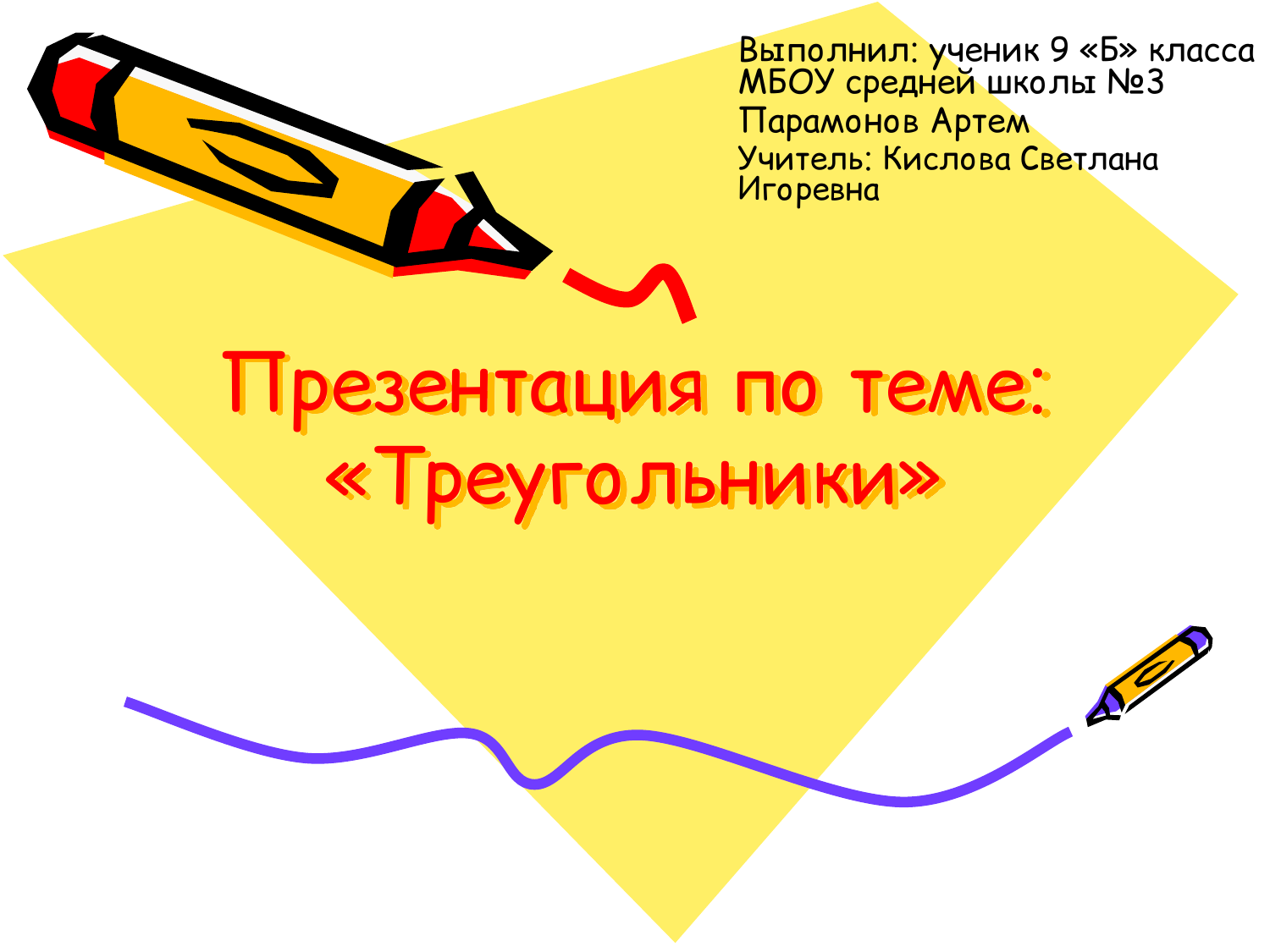

Выполнил: ученик 9 «Б» класса МБОУ средней школы №3
Парамонов Артем
Учитель: Кислова Светлана Игоревна

# Презентация по теме: «Треугольники»